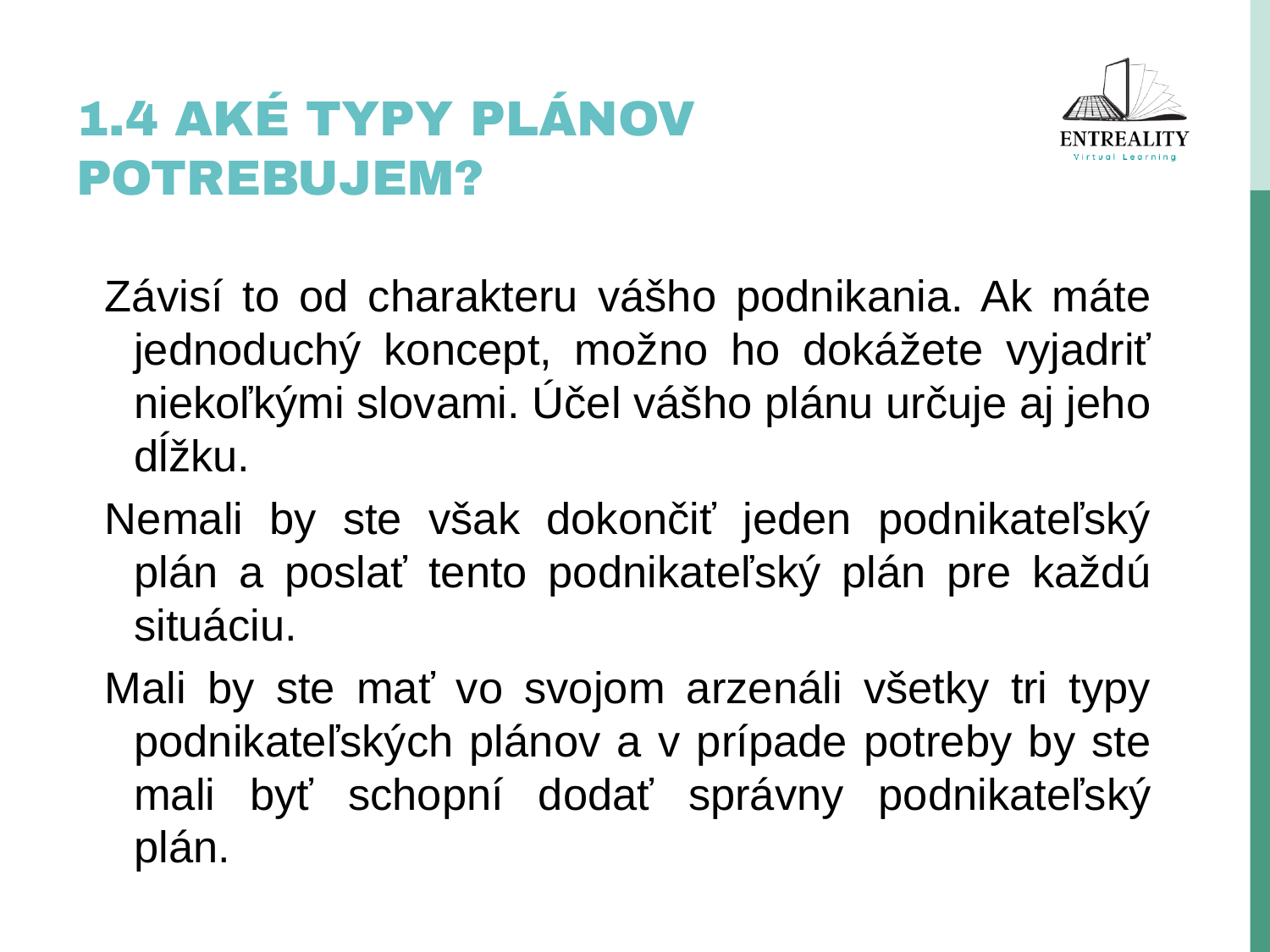

# 1.4 AKÉ TYPY PLÁNOV POTREBUJEM?
Závisí to od charakteru vášho podnikania. Ak máte jednoduchý koncept, možno ho dokážete vyjadriť niekoľkými slovami. Účel vášho plánu určuje aj jeho dĺžku.
Nemali by ste však dokončiť jeden podnikateľský plán a poslať tento podnikateľský plán pre každú situáciu.
Mali by ste mať vo svojom arzenáli všetky tri typy podnikateľských plánov a v prípade potreby by ste mali byť schopní dodať správny podnikateľský plán.